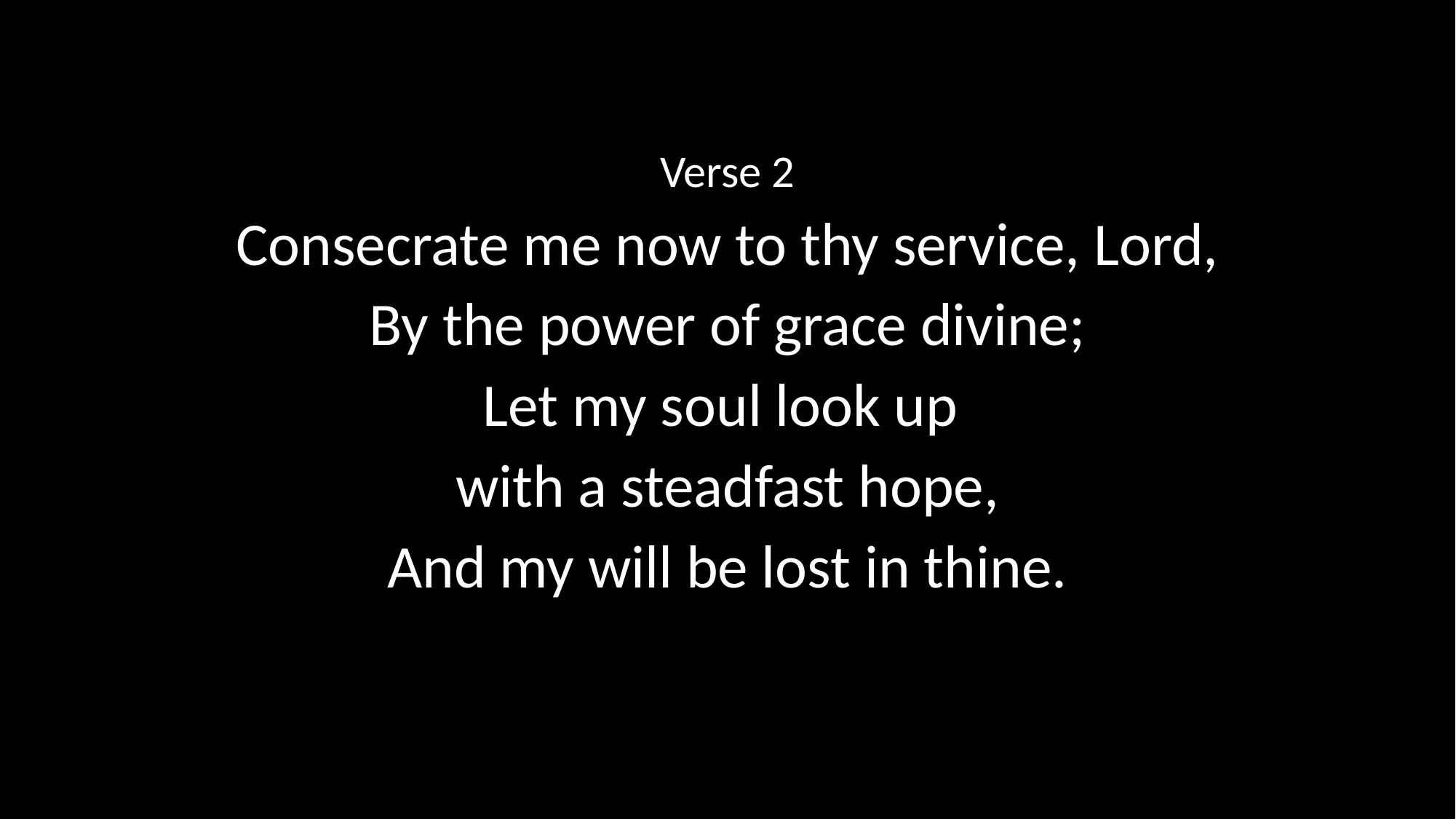

Verse 2
Consecrate me now to thy service, Lord,
By the power of grace divine;
Let my soul look up
with a steadfast hope,
And my will be lost in thine.